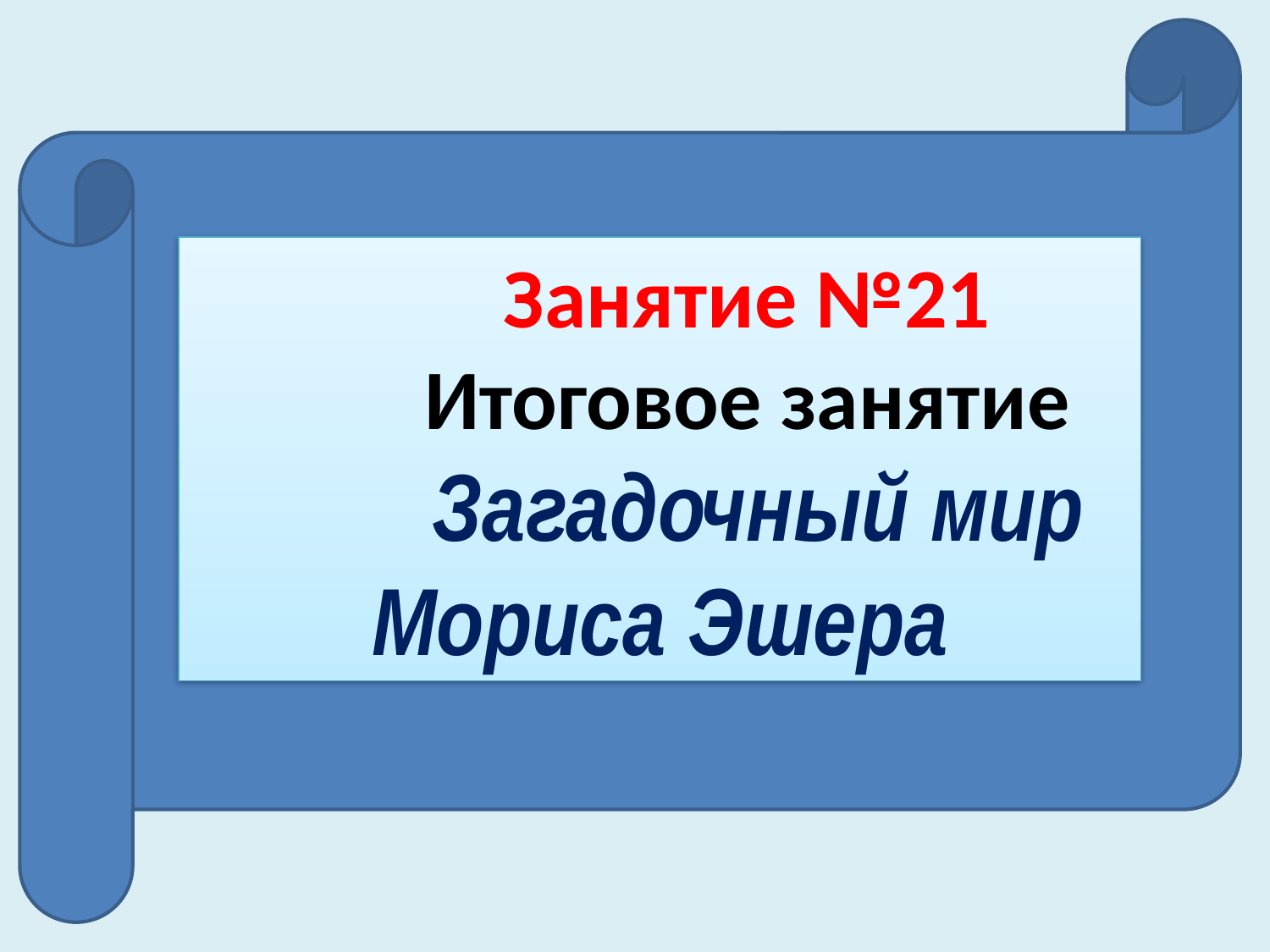

Занятие №21
Итоговое занятие
 Загадочный мир Мориса Эшера